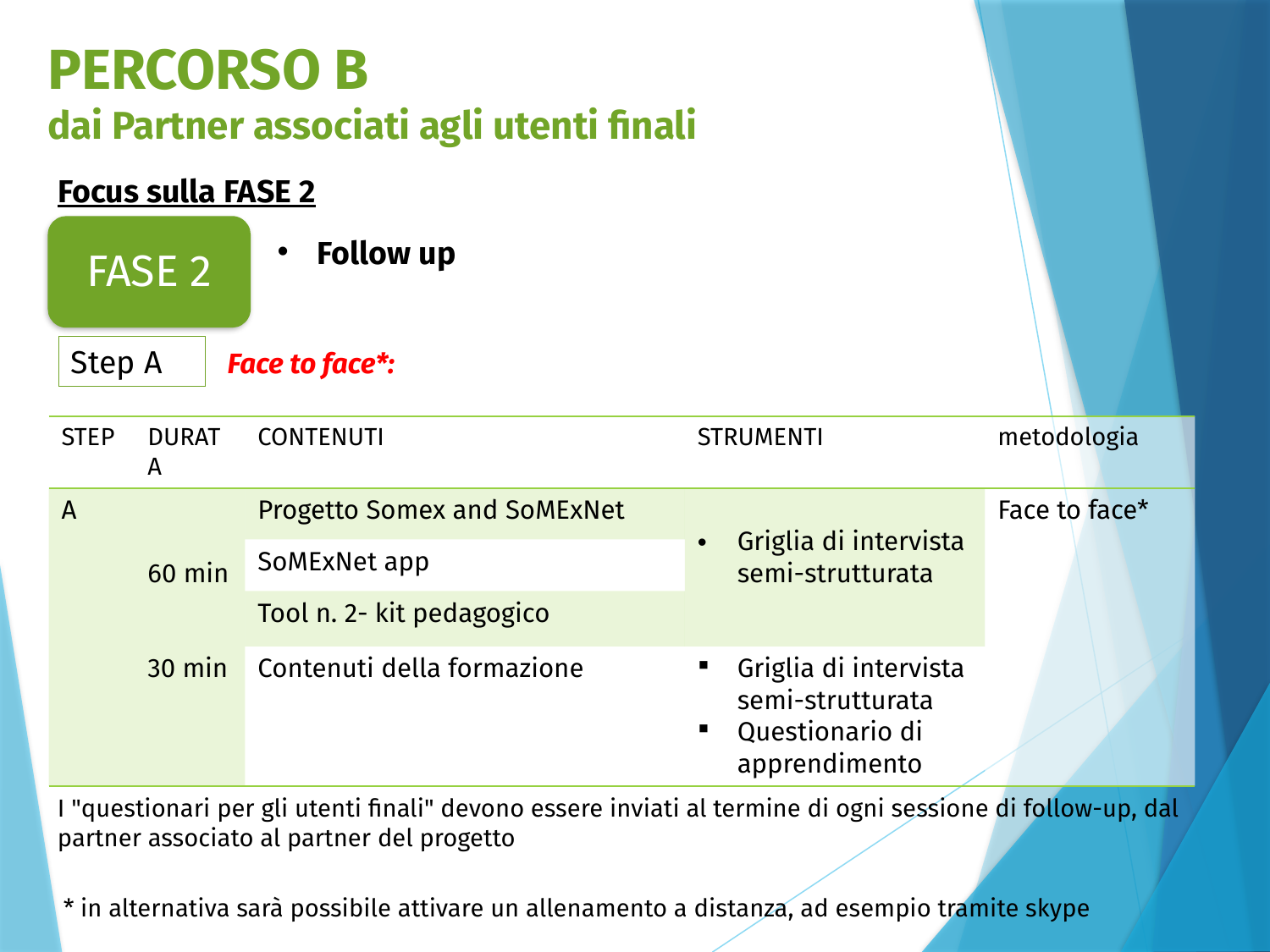

# PERCORSO B dai Partner associati agli utenti finali
Focus sulla FASE 2

FASE 2
Follow up
Step A
Face to face*:
| STEP | DURATA | CONTENUTI | STRUMENTI | metodologia |
| --- | --- | --- | --- | --- |
| A | 60 min 30 min | Progetto Somex and SoMExNet | Griglia di intervista semi-strutturata | Face to face\* |
|  |  | SoMExNet app |  |  |
|  |  | Tool n. 2- kit pedagogico |  |  |
|  |  | Contenuti della formazione | Griglia di intervista semi-strutturata Questionario di apprendimento |  |
I "questionari per gli utenti finali" devono essere inviati al termine di ogni sessione di follow-up, dal partner associato al partner del progetto
* in alternativa sarà possibile attivare un allenamento a distanza, ad esempio tramite skype